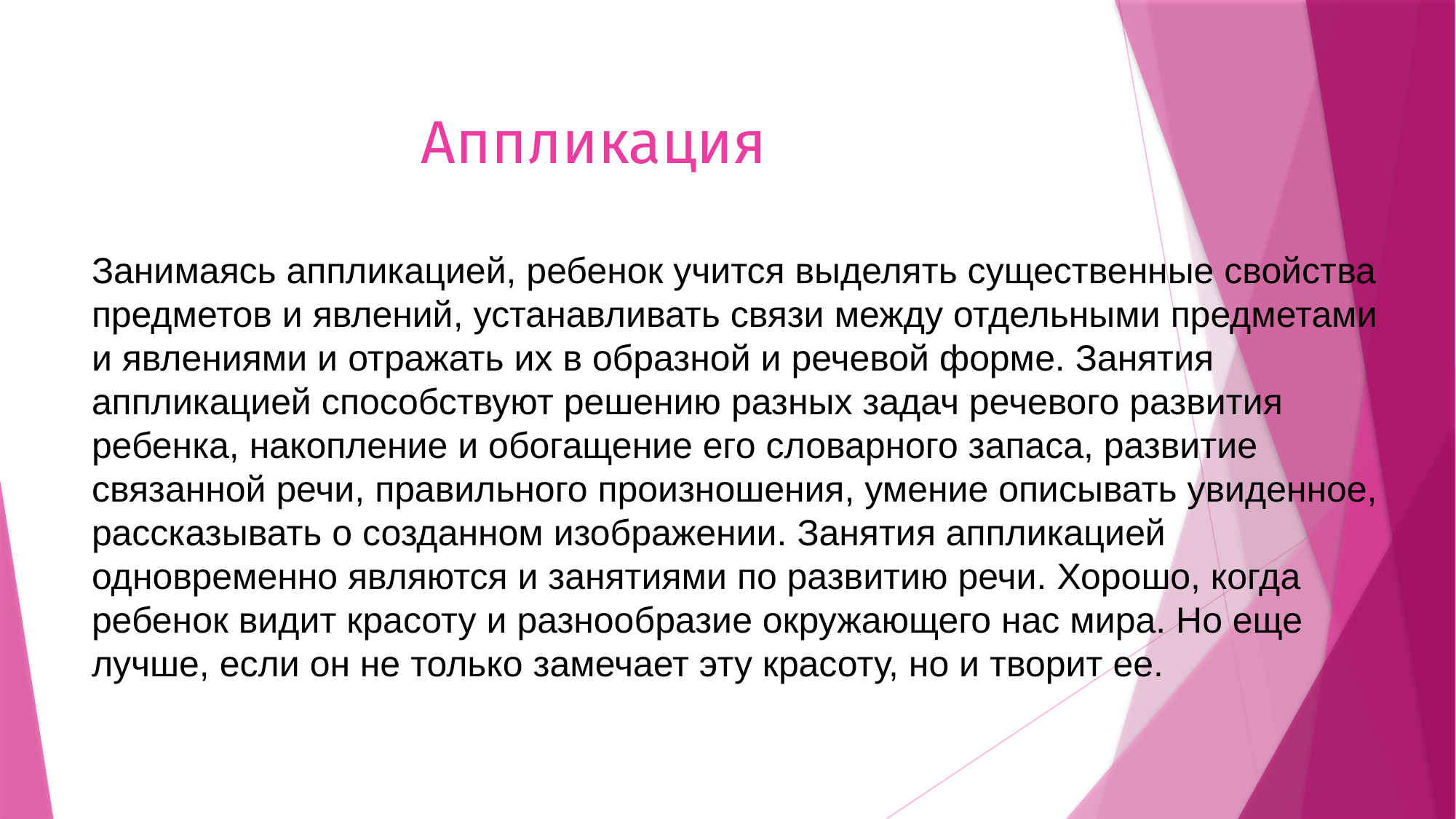

# Аппликация
Занимаясь аппликацией, ребенок учится выделять существенные свойства предметов и явлений, устанавливать связи между отдельными предметами и явлениями и отражать их в образной и речевой форме. Занятия аппликацией способствуют решению разных задач речевого развития ребенка, накопление и обогащение его словарного запаса, развитие связанной речи, правильного произношения, умение описывать увиденное, рассказывать о созданном изображении. Занятия аппликацией одновременно являются и занятиями по развитию речи. Хорошо, когда ребенок видит красоту и разнообразие окружающего нас мира. Но еще лучше, если он не только замечает эту красоту, но и творит ее.